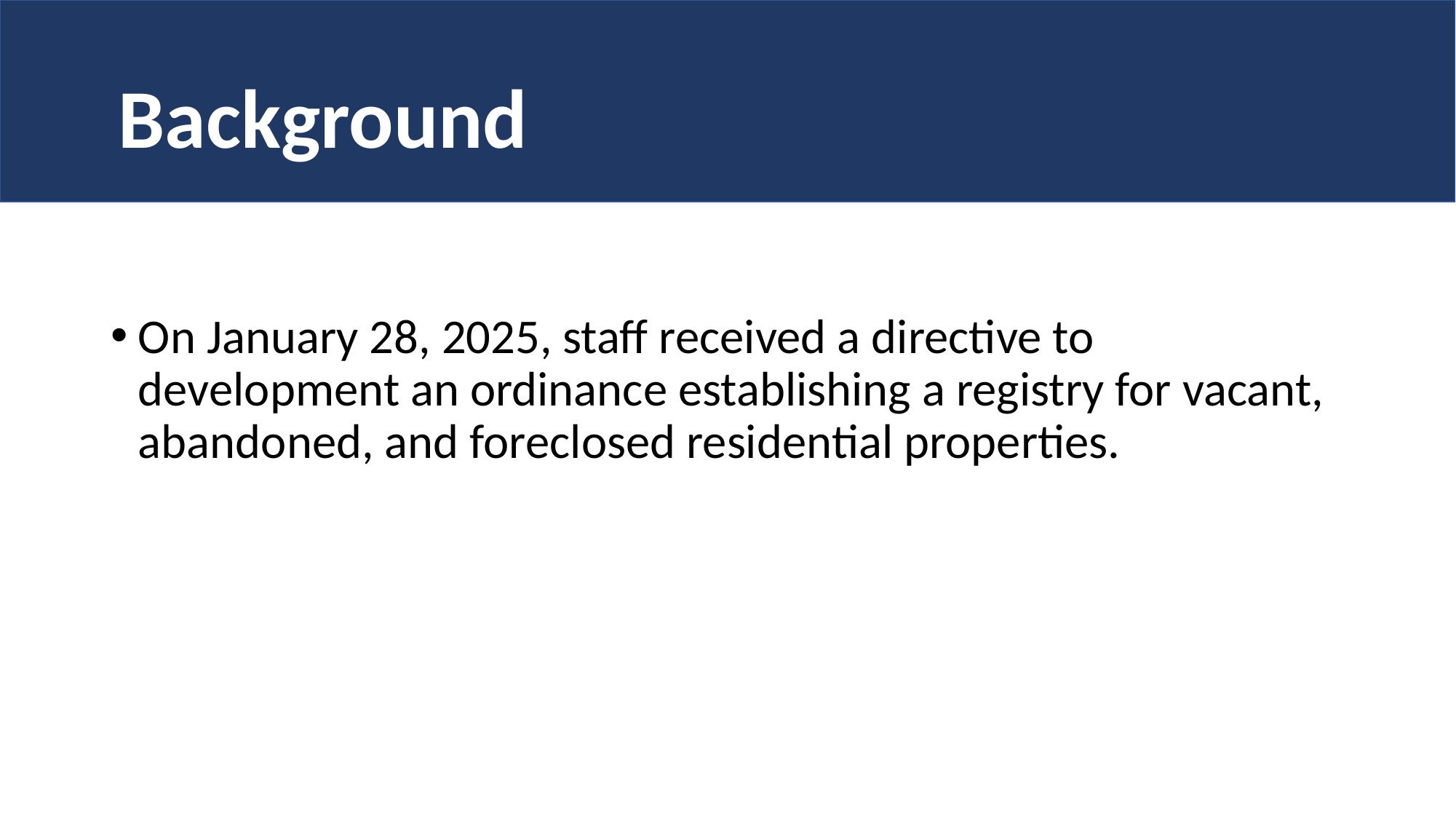

# Background

On January 28, 2025, staff received a directive to development an ordinance establishing a registry for vacant, abandoned, and foreclosed residential properties.